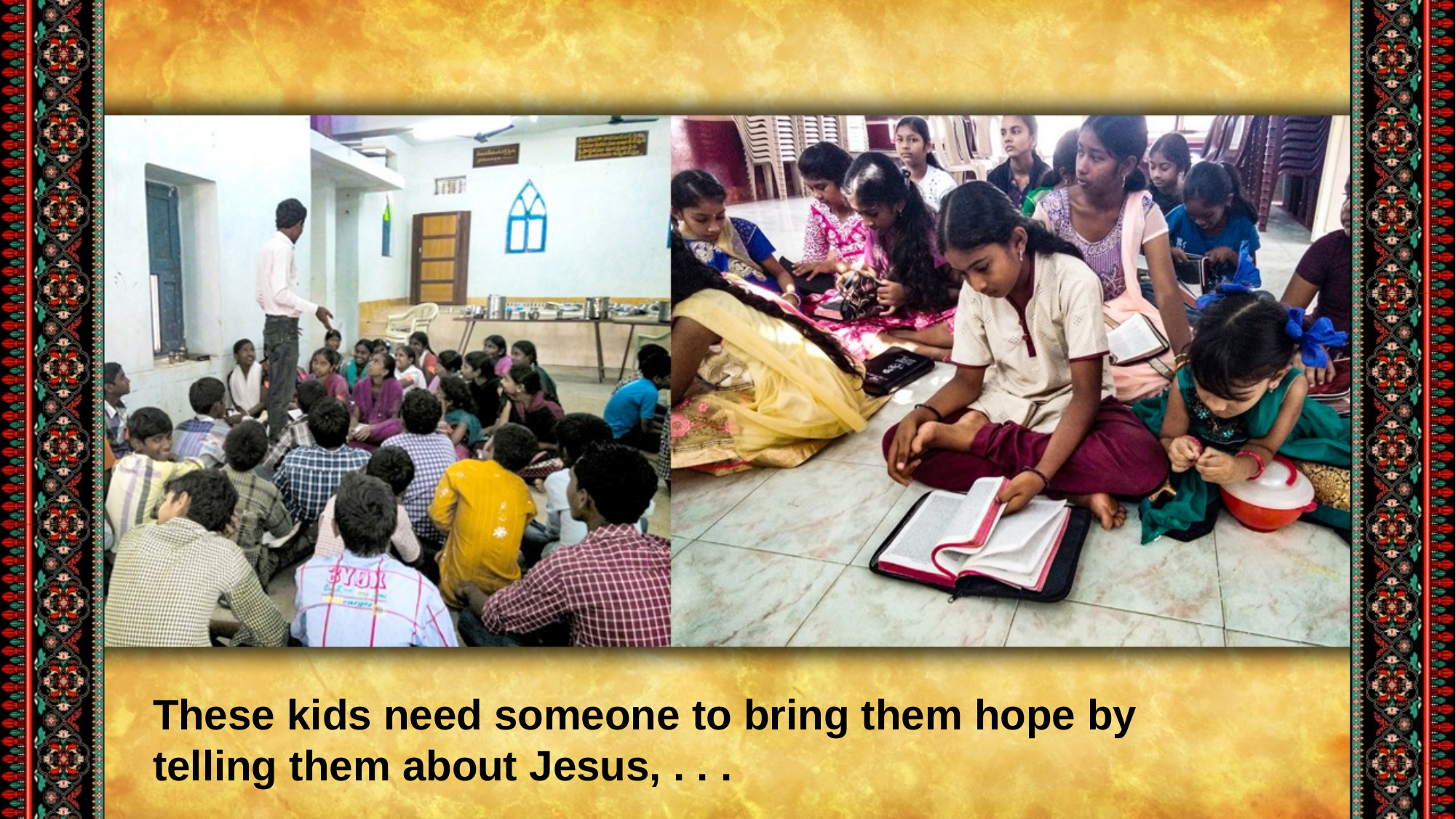

These kids need someone to bring them hope by telling them about Jesus, . . .